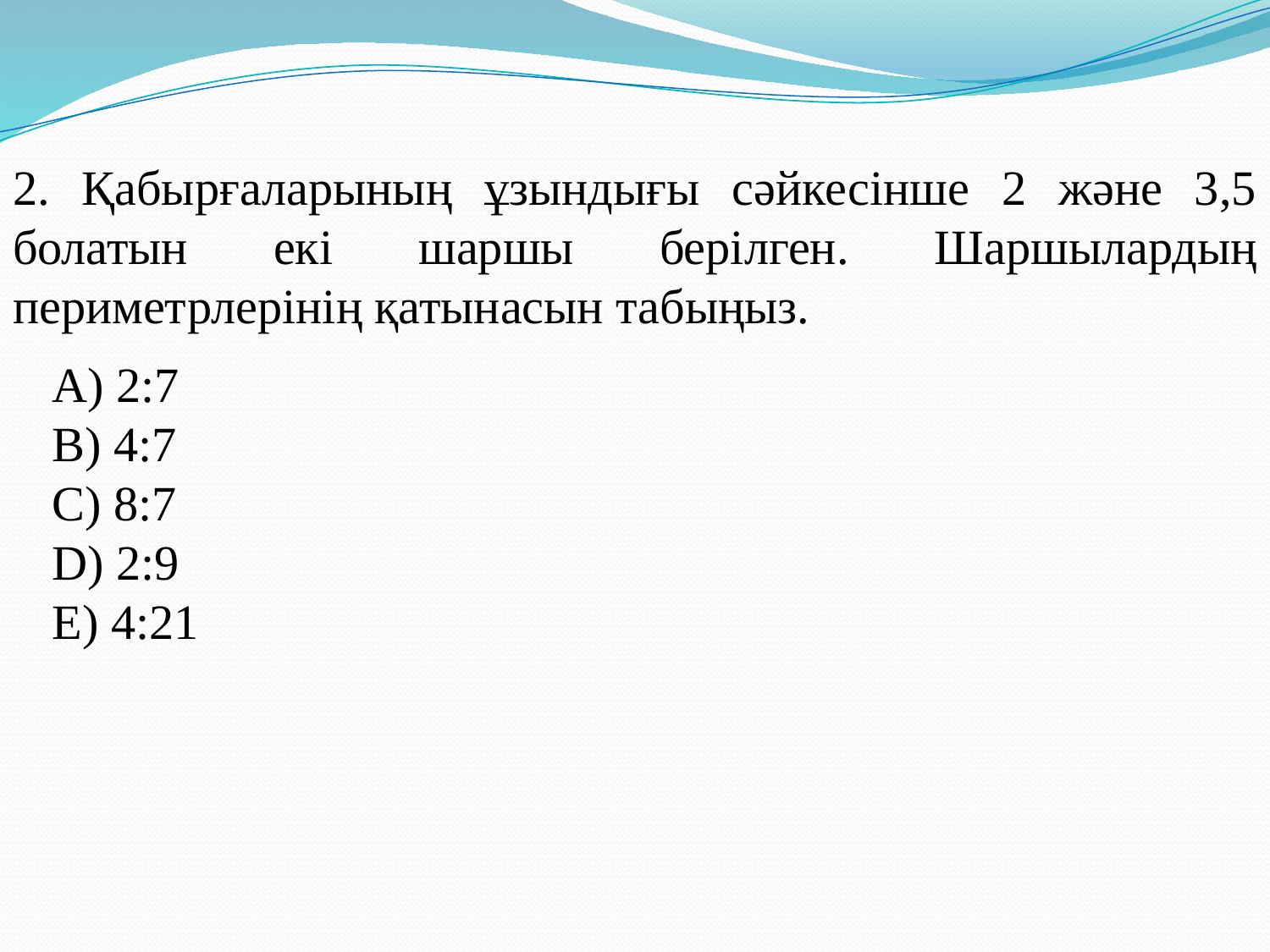

2. Қабырғаларының ұзындығы сәйкесінше 2 және 3,5 болатын екі шаршы берілген. Шаршылардың периметрлерінің қатынасын табыңыз.
A) 2:7
B) 4:7
C) 8:7
D) 2:9
E) 4:21